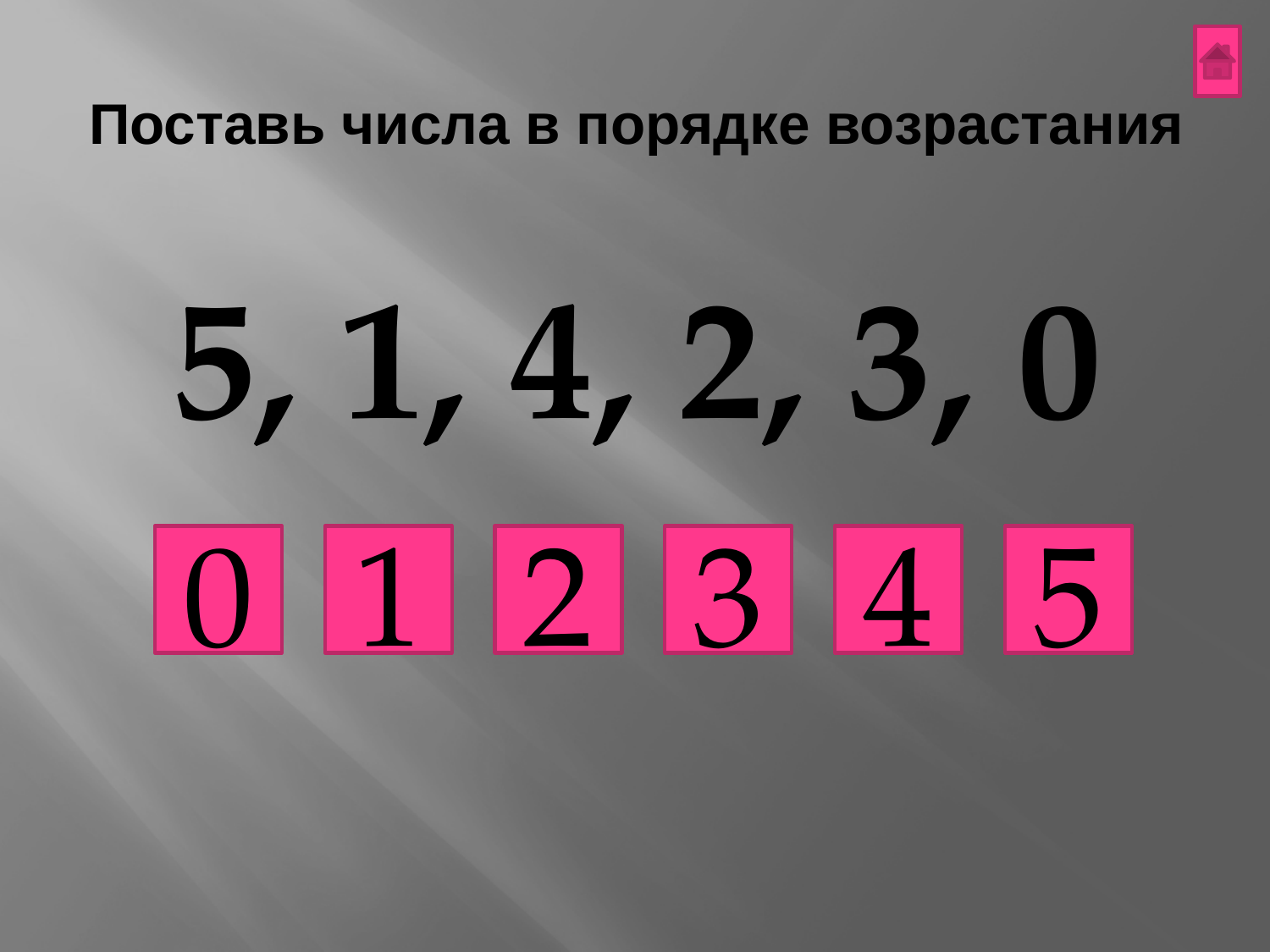

# Поставь числа в порядке возрастания
5, 1, 4, 2, 3, 0
0
1
2
3
4
5